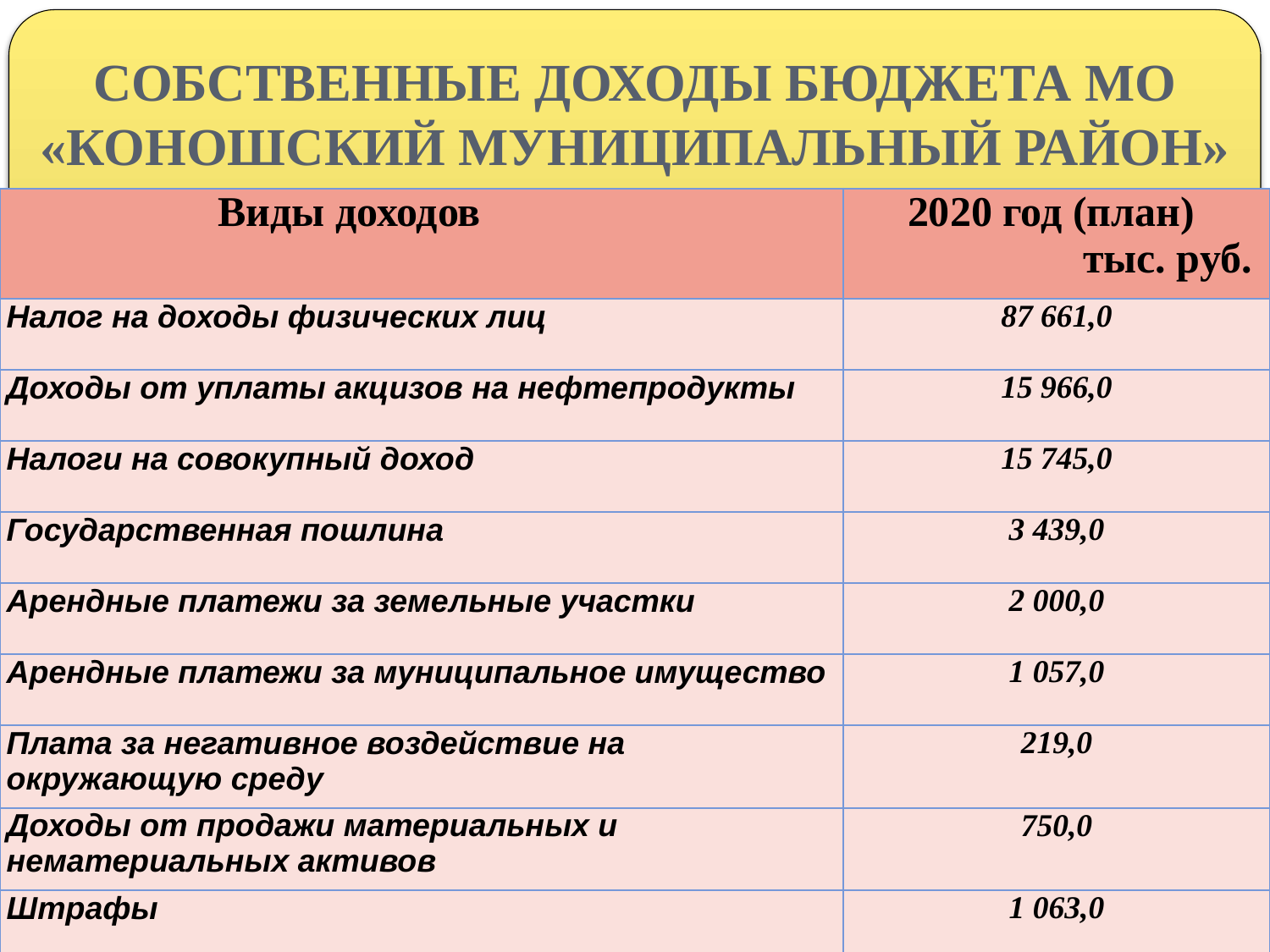

# СОБСТВЕННЫЕ ДОХОДЫ БЮДЖЕТА МО «КОНОШСКИЙ МУНИЦИПАЛЬНЫЙ РАЙОН»
| Виды доходов | 2020 год (план) тыс. руб. |
| --- | --- |
| Налог на доходы физических лиц | 87 661,0 |
| Доходы от уплаты акцизов на нефтепродукты | 15 966,0 |
| Налоги на совокупный доход | 15 745,0 |
| Государственная пошлина | 3 439,0 |
| Арендные платежи за земельные участки | 2 000,0 |
| Арендные платежи за муниципальное имущество | 1 057,0 |
| Плата за негативное воздействие на окружающую среду | 219,0 |
| Доходы от продажи материальных и нематериальных активов | 750,0 |
| Штрафы | 1 063,0 |